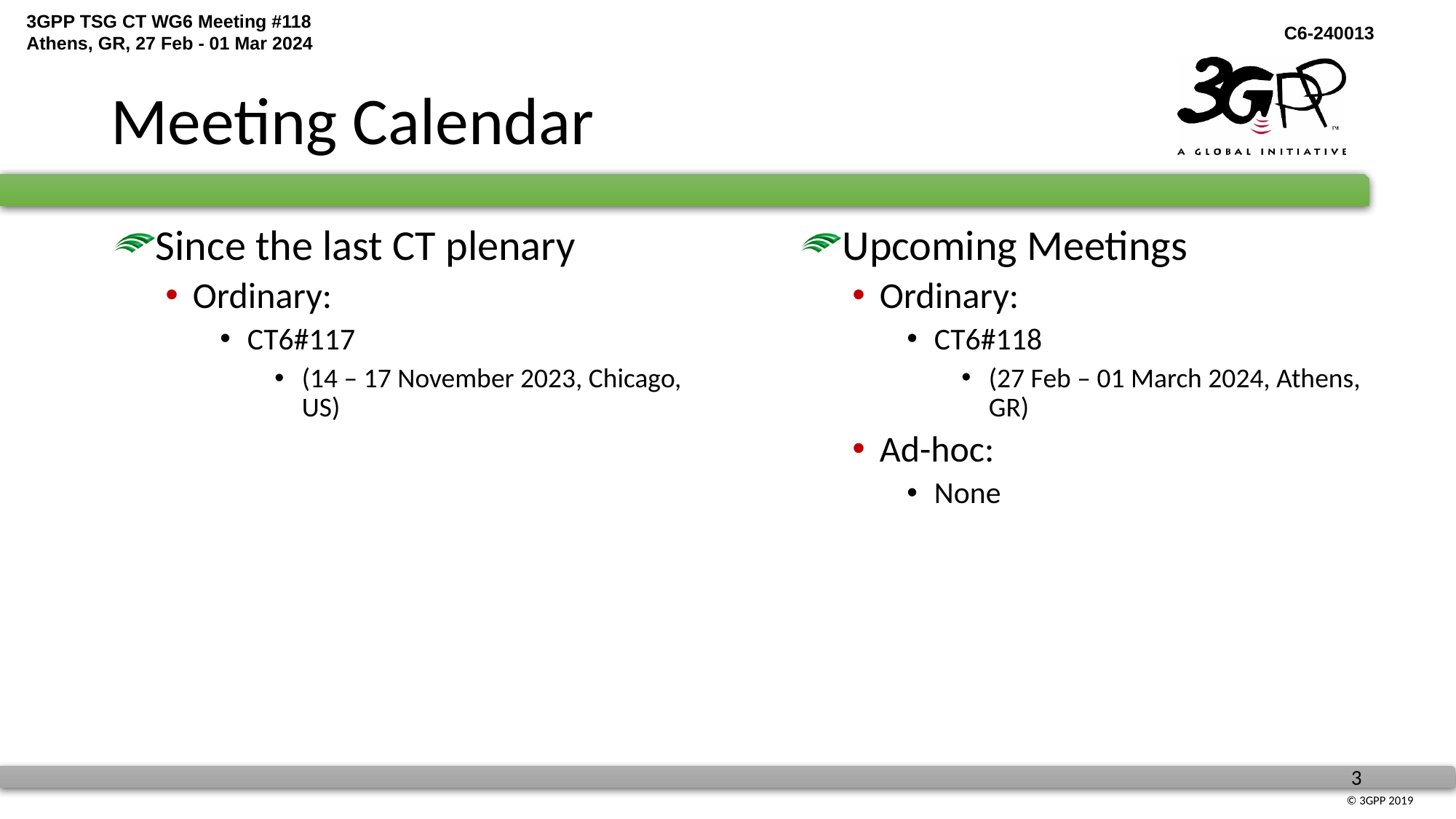

# Meeting Calendar
Since the last CT plenary
Ordinary:
CT6#117
(14 – 17 November 2023, Chicago, US)
Upcoming Meetings
Ordinary:
CT6#118
(27 Feb – 01 March 2024, Athens, GR)
Ad-hoc:
None